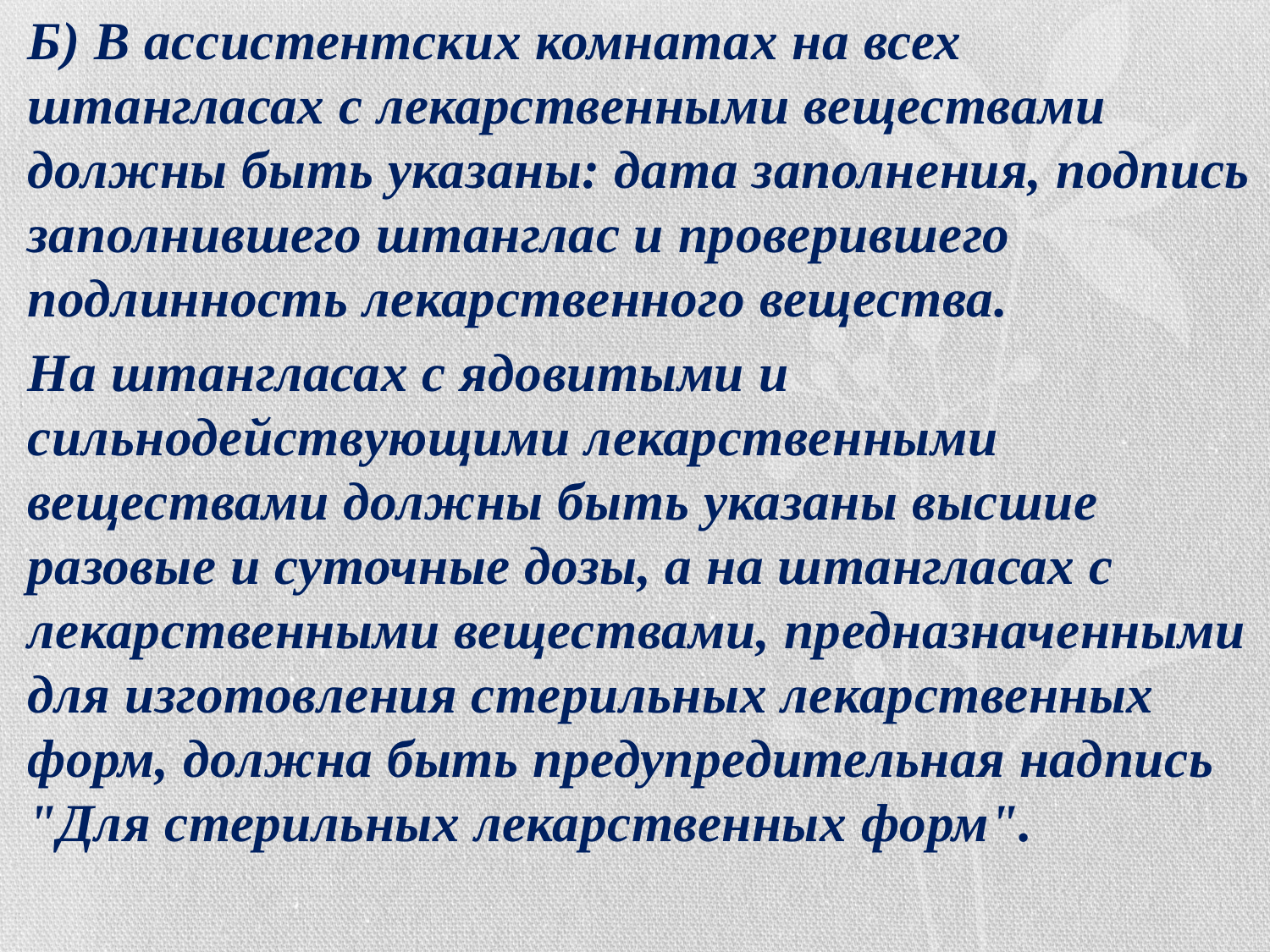

Б) В ассистентских комнатах на всех штангласах с лекарственными веществами должны быть указаны: дата заполнения, подпись заполнившего штанглас и проверившего подлинность лекарственного вещества.
На штангласах с ядовитыми и сильнодействующими лекарственными веществами должны быть указаны высшие разовые и суточные дозы, а на штангласах с лекарственными веществами, предназначенными для изготовления стерильных лекарственных форм, должна быть предупредительная надпись "Для стерильных лекарственных форм".